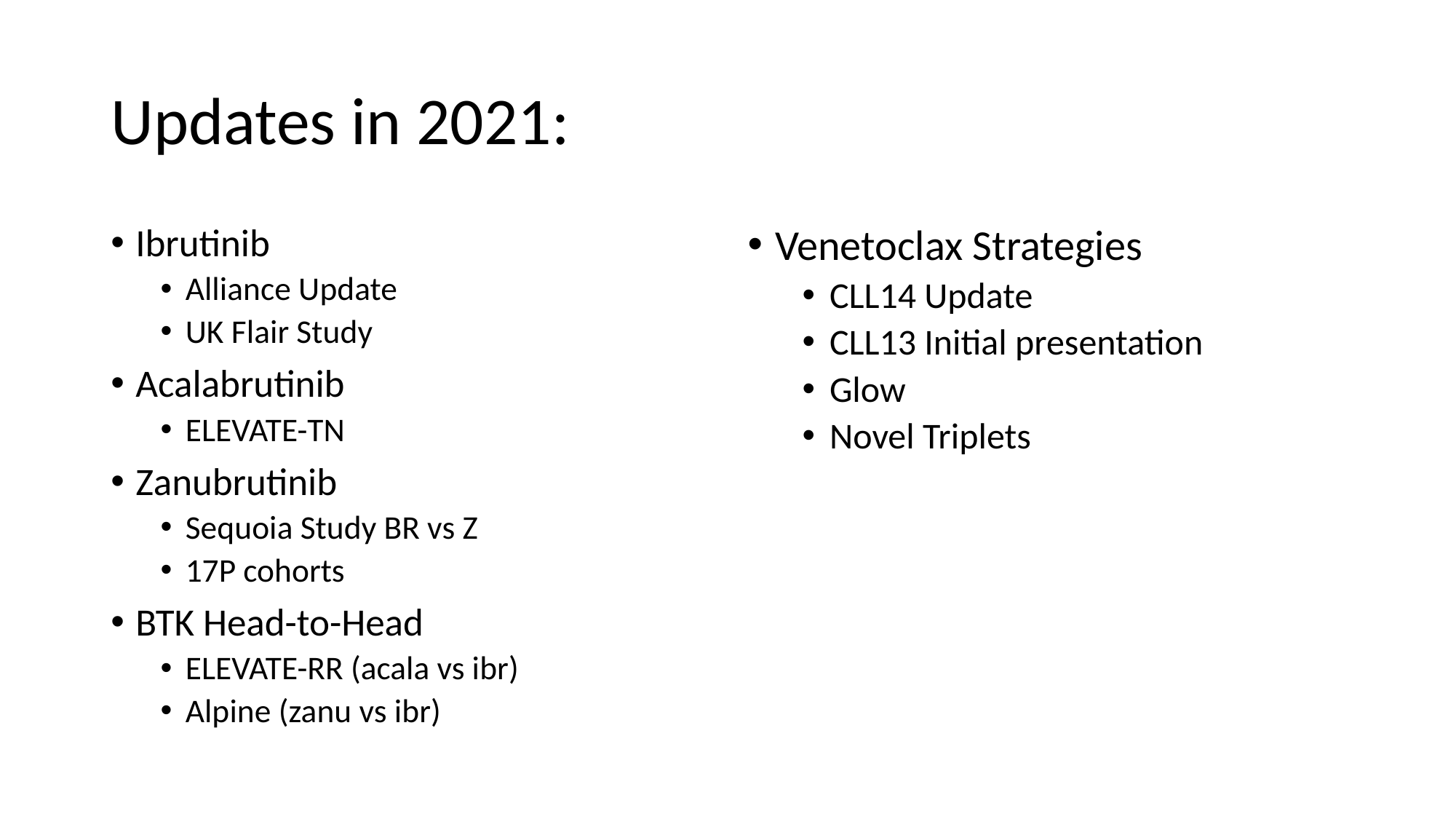

# Updates in 2021:
Ibrutinib
Alliance Update
UK Flair Study
Acalabrutinib
ELEVATE-TN
Zanubrutinib
Sequoia Study BR vs Z
17P cohorts
BTK Head-to-Head
ELEVATE-RR (acala vs ibr)
Alpine (zanu vs ibr)

Venetoclax Strategies
CLL14 Update
CLL13 Initial presentation
Glow
Novel Triplets